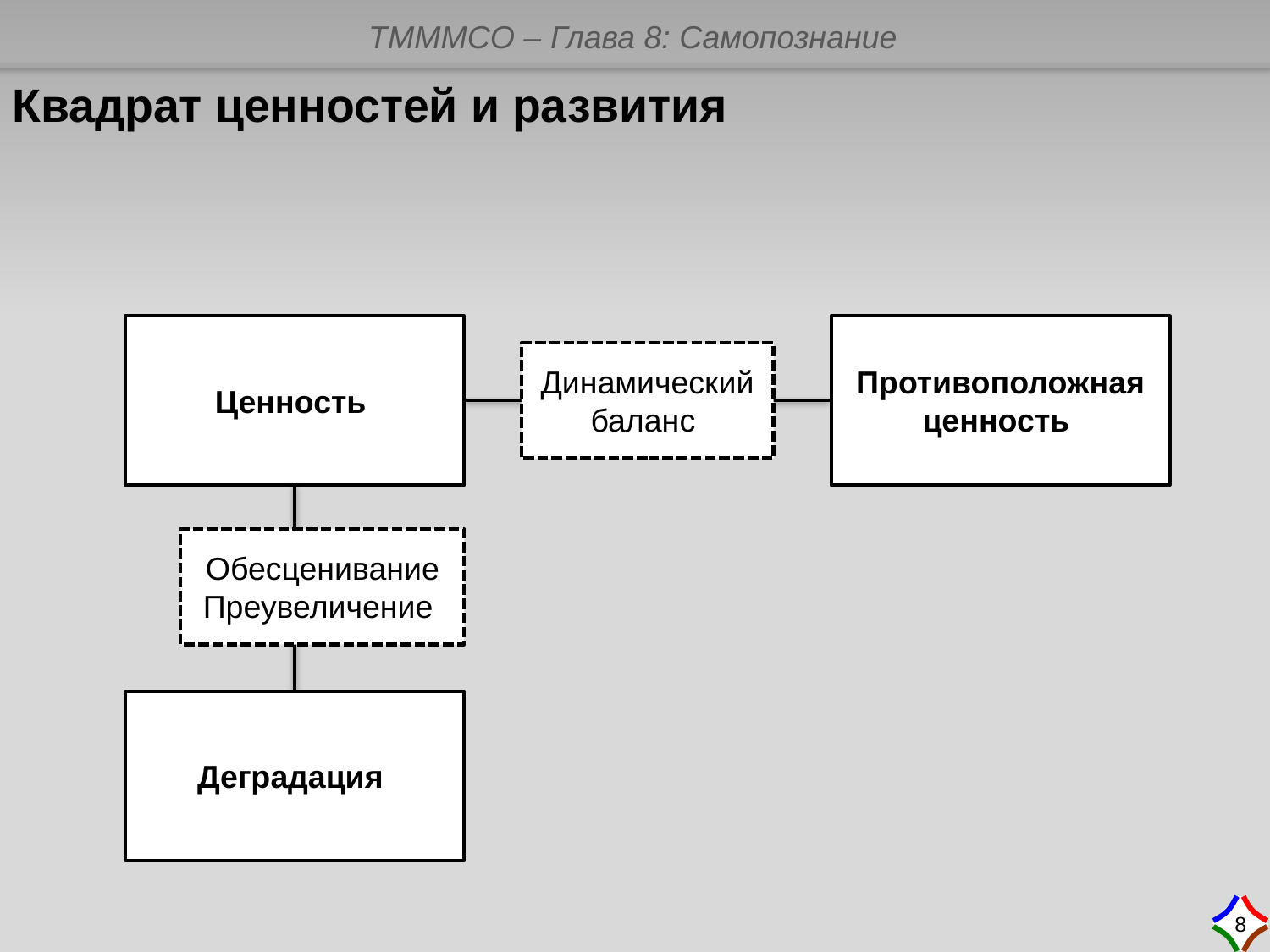

Квадрат ценностей и развития
Ценность
Противоположная ценность
Динамический баланс
Обесценивание Преувеличение
Деградация